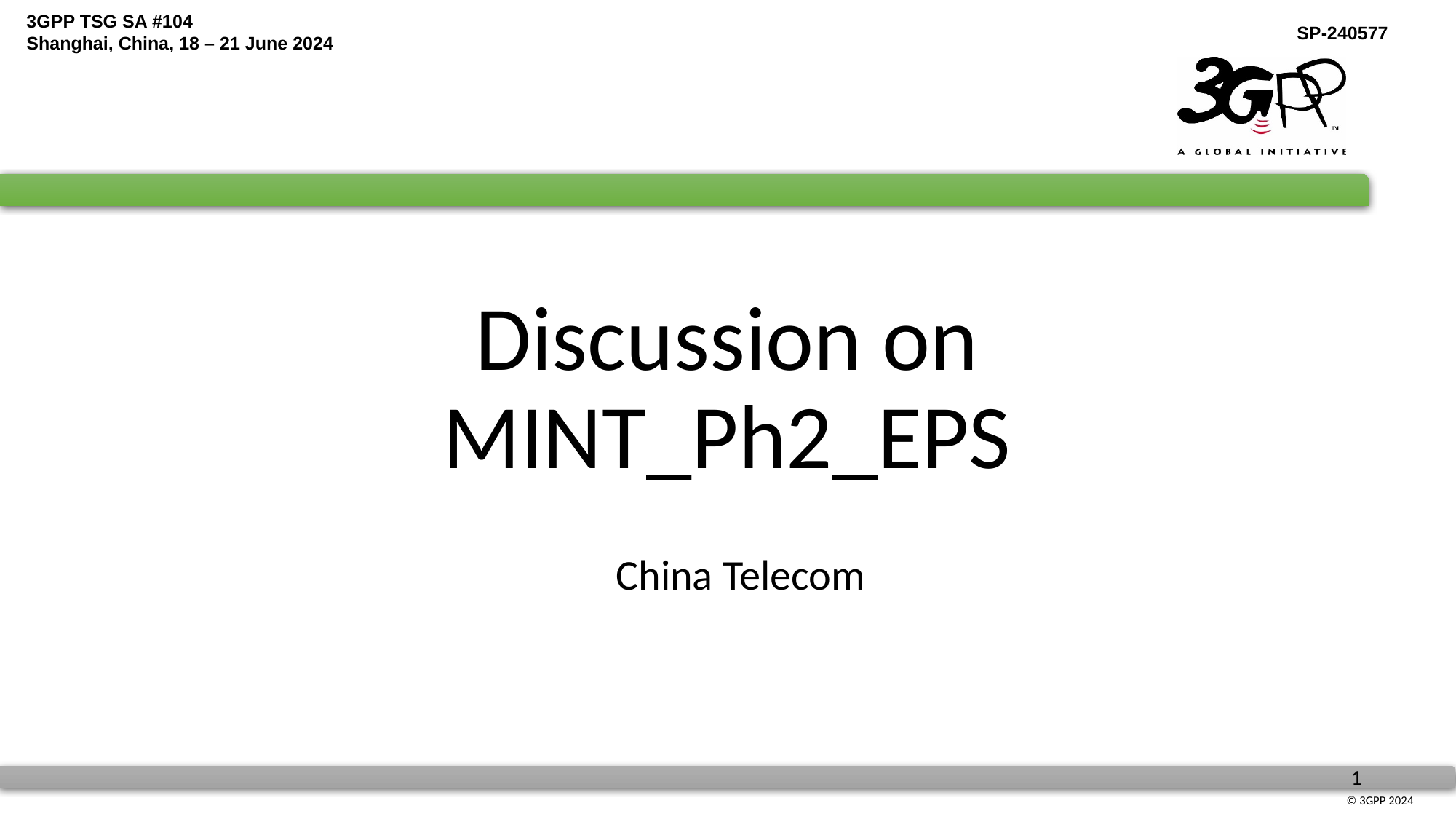

SP-240577
# Discussion on MINT_Ph2_EPS
China Telecom